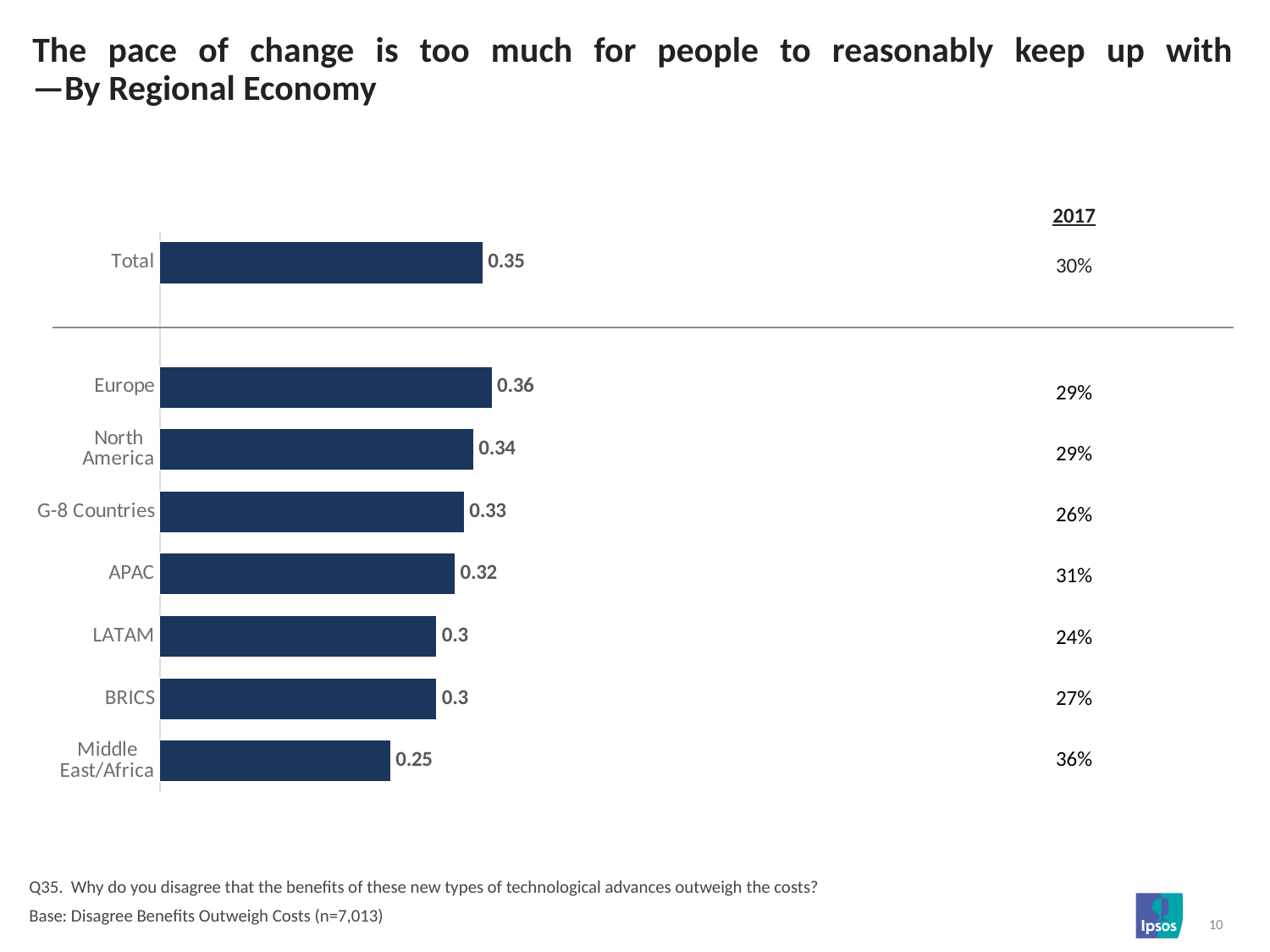

# The pace of change is too much for people to reasonably keep up with —By Regional Economy
|  |
| --- |
| 2017 |
| 30% |
|  |
| 29% |
| 29% |
| 26% |
| 31% |
| 24% |
| 27% |
| 36% |
|  |

### Chart

| Category | Column2 |
|---|---|
| Total | 0.35 |
|  | None |
| Europe | 0.36 |
| North America | 0.34 |
| G-8 Countries | 0.33 |
| APAC | 0.32 |
| LATAM | 0.3 |
| BRICS | 0.3 |
| Middle East/Africa | 0.25 |
Q35.  Why do you disagree that the benefits of these new types of technological advances outweigh the costs?
Base: Disagree Benefits Outweigh Costs (n=7,013)